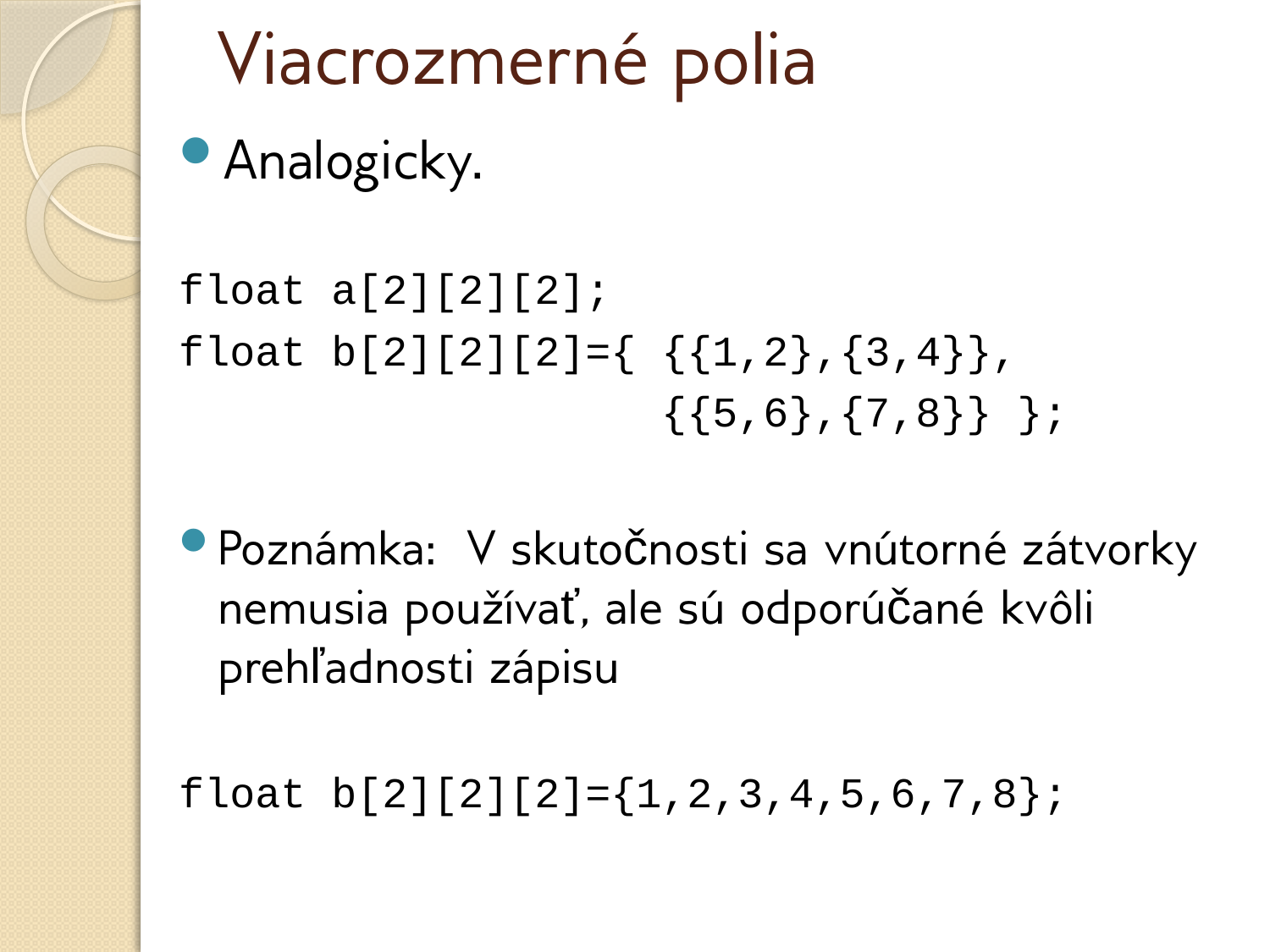

# Viacrozmerné polia
Analogicky.

float a[2][2][2];
float b[2][2][2]={ {{1,2},{3,4}},
			    {{5,6},{7,8}} };

Poznámka:  V skutočnosti sa vnútorné zátvorky nemusia používať, ale sú odporúčané kvôli prehľadnosti zápisu

float b[2][2][2]={1,2,3,4,5,6,7,8};